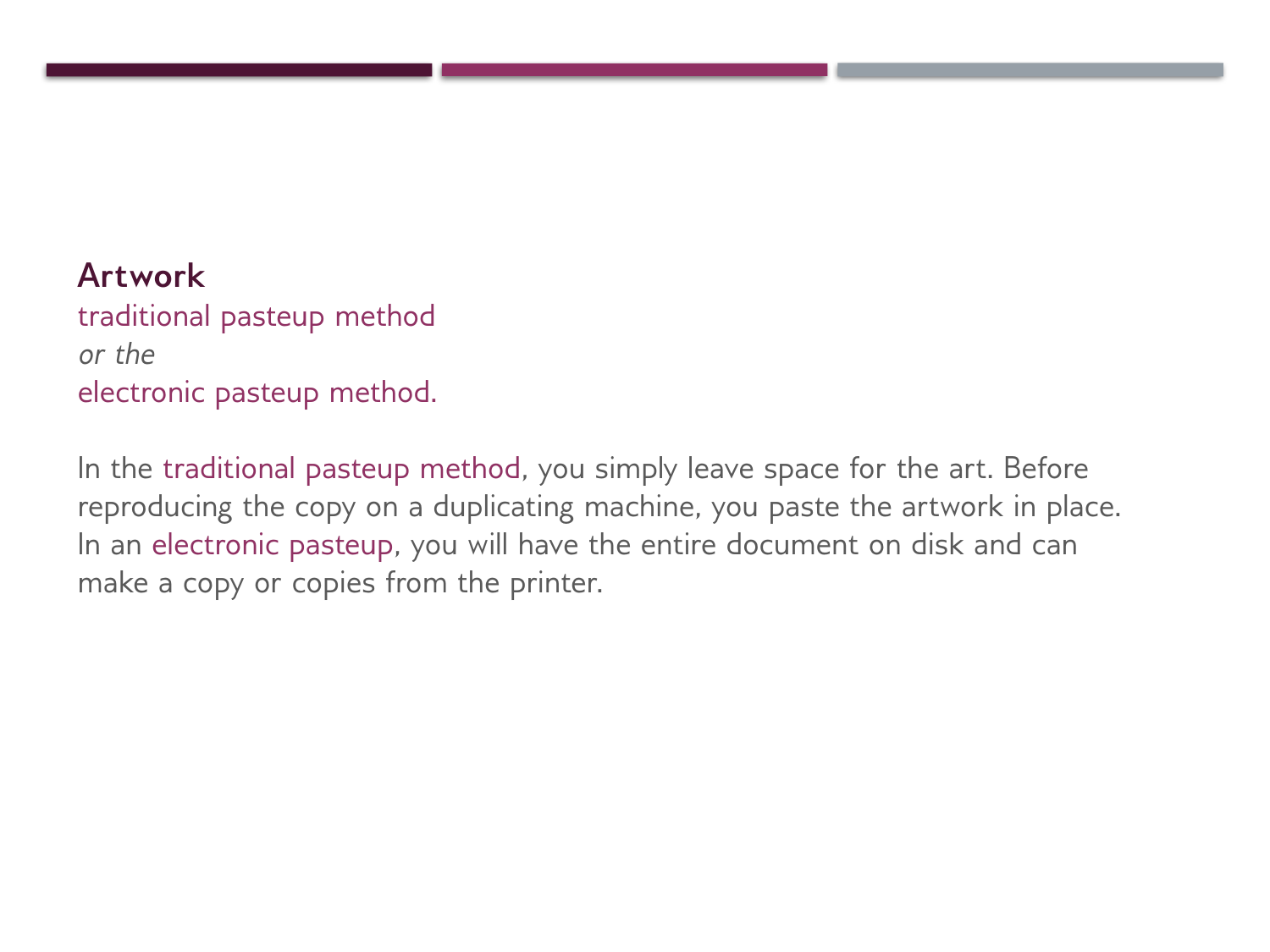

Artwork
traditional pasteup method
or the
electronic pasteup method.

In the traditional pasteup method, you simply leave space for the art. Before reproducing the copy on a duplicating machine, you paste the artwork in place. In an electronic pasteup, you will have the entire document on disk and can make a copy or copies from the printer.